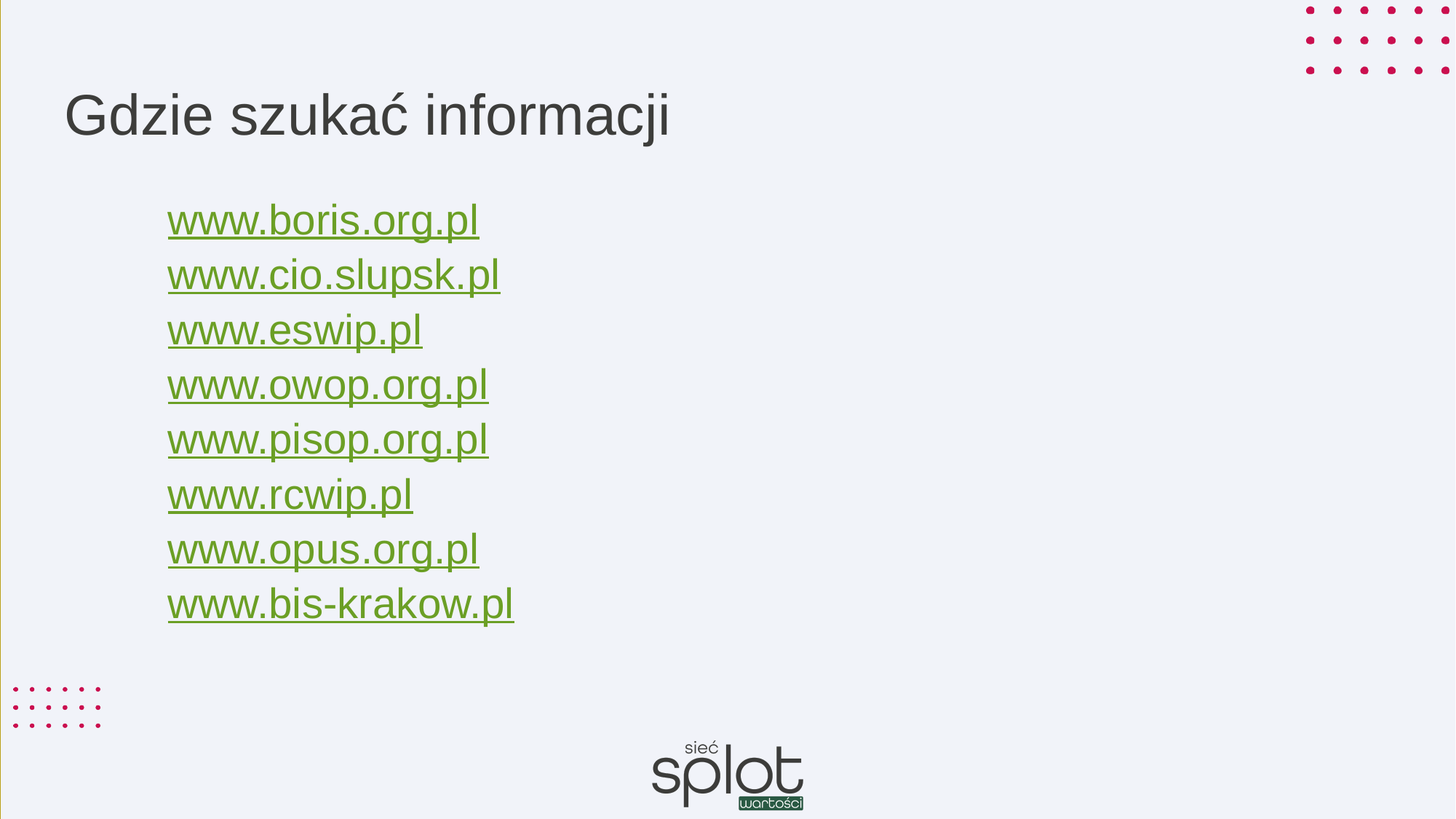

# Gdzie szukać informacji
www.boris.org.pl
www.cio.slupsk.pl
www.eswip.pl
www.owop.org.pl
www.pisop.org.pl
www.rcwip.pl
www.opus.org.pl
www.bis-krakow.pl